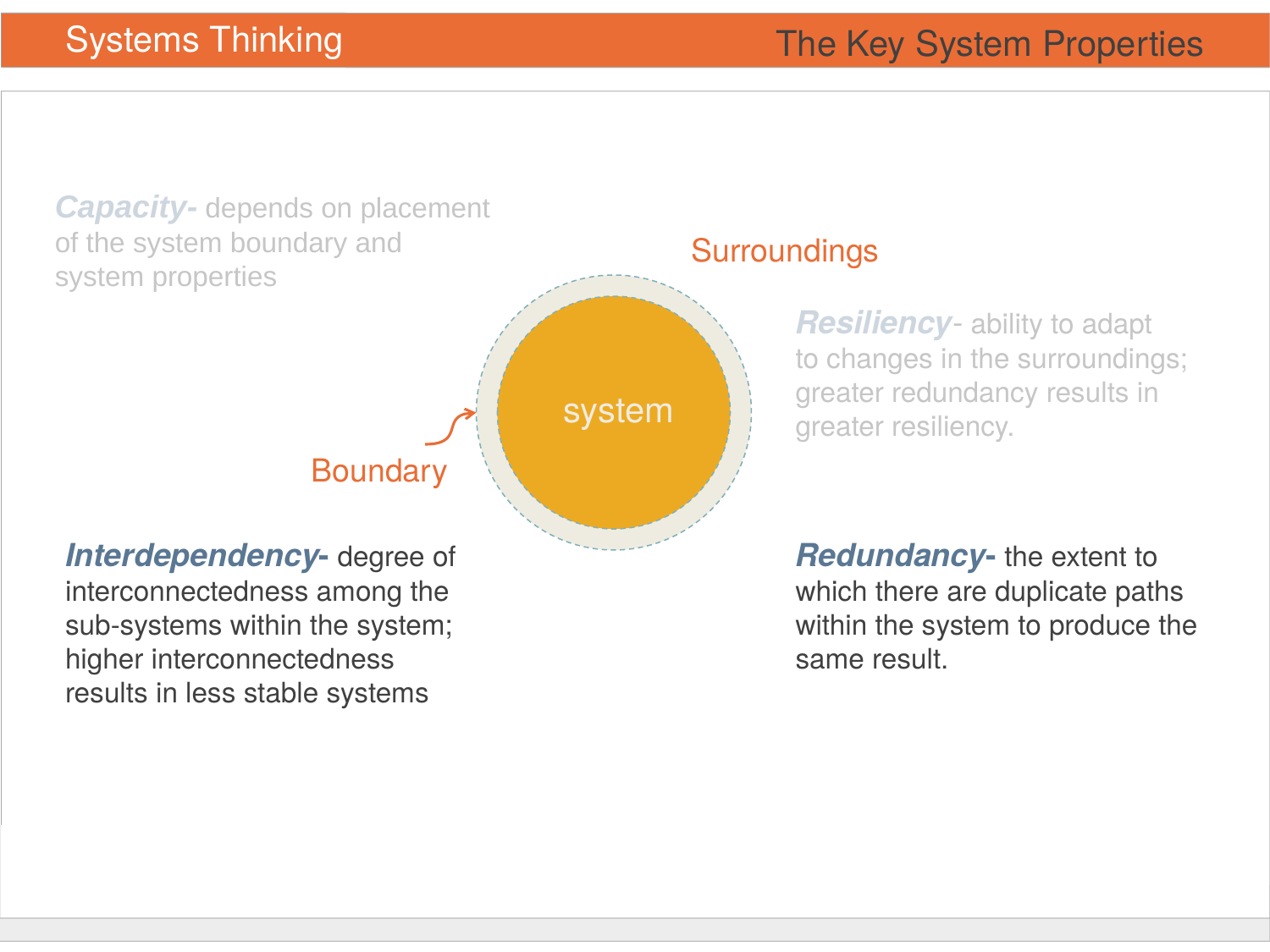

# The Key System Properties

Capacity- depends on placement of the system boundary and system properties
Surroundings

Resiliency- ability to adapt
to changes in the surroundings; greater redundancy results in greater resiliency.
system
Boundary
Interdependency- degree of interconnectedness among the sub-systems within the system; higher interconnectedness results in less stable systems
Redundancy- the extent to which there are duplicate paths within the system to produce the same result.